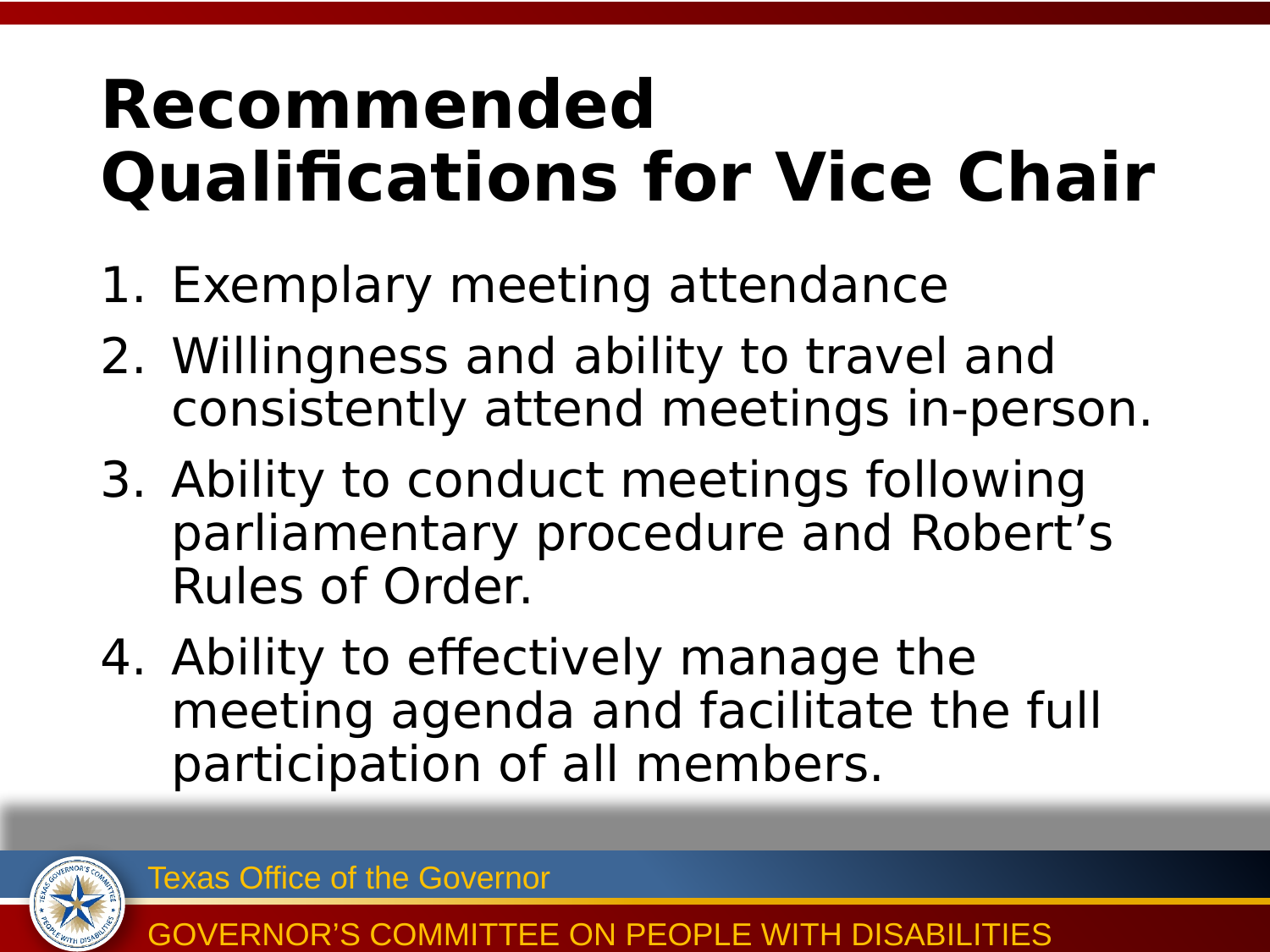

# Recommended Qualifications for Vice Chair
Exemplary meeting attendance
Willingness and ability to travel and consistently attend meetings in-person.
Ability to conduct meetings following parliamentary procedure and Robert’s Rules of Order.
Ability to effectively manage the meeting agenda and facilitate the full participation of all members.